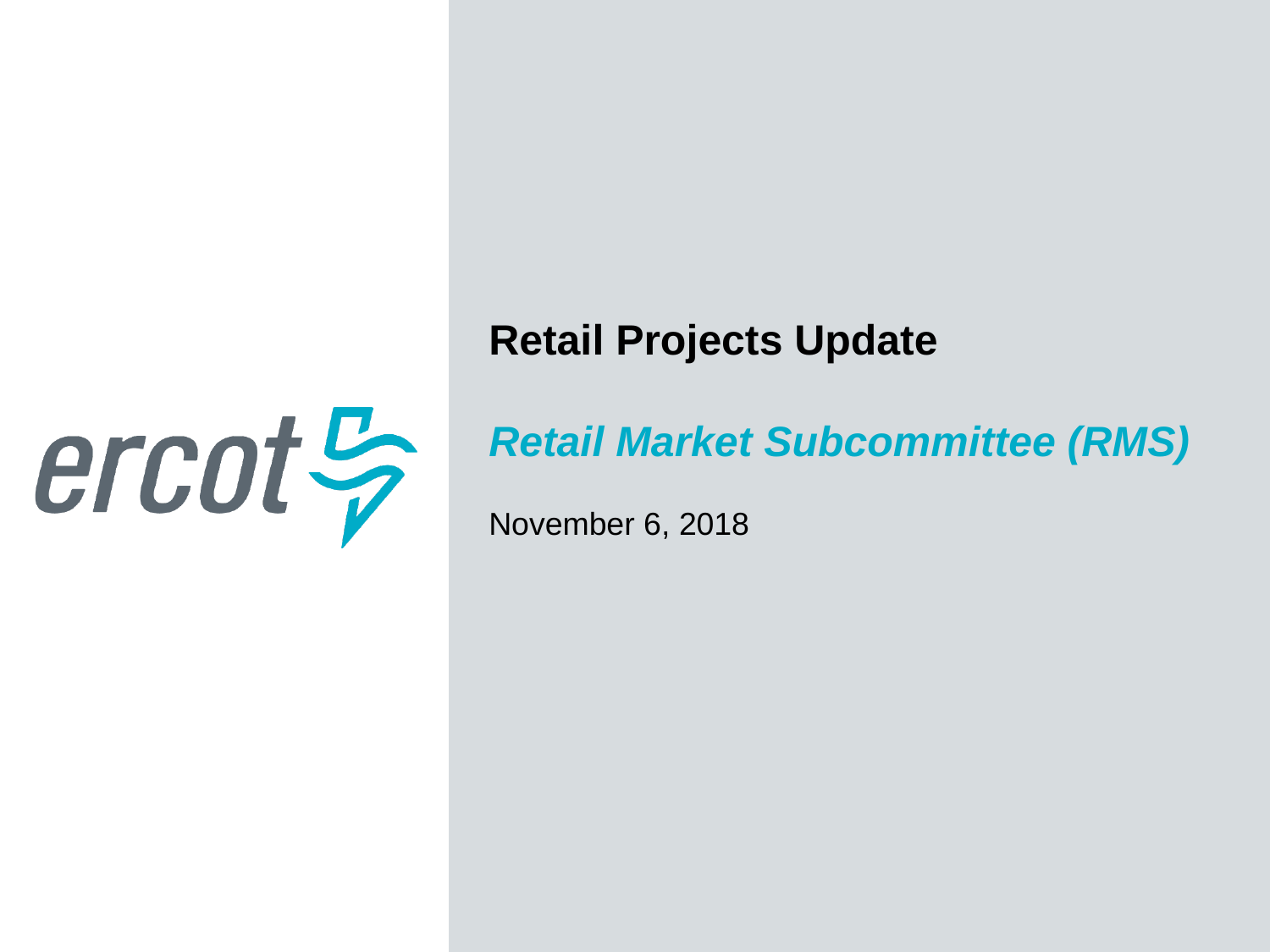

Retail Projects Update

Retail Market Subcommittee (RMS)

November 6, 2018